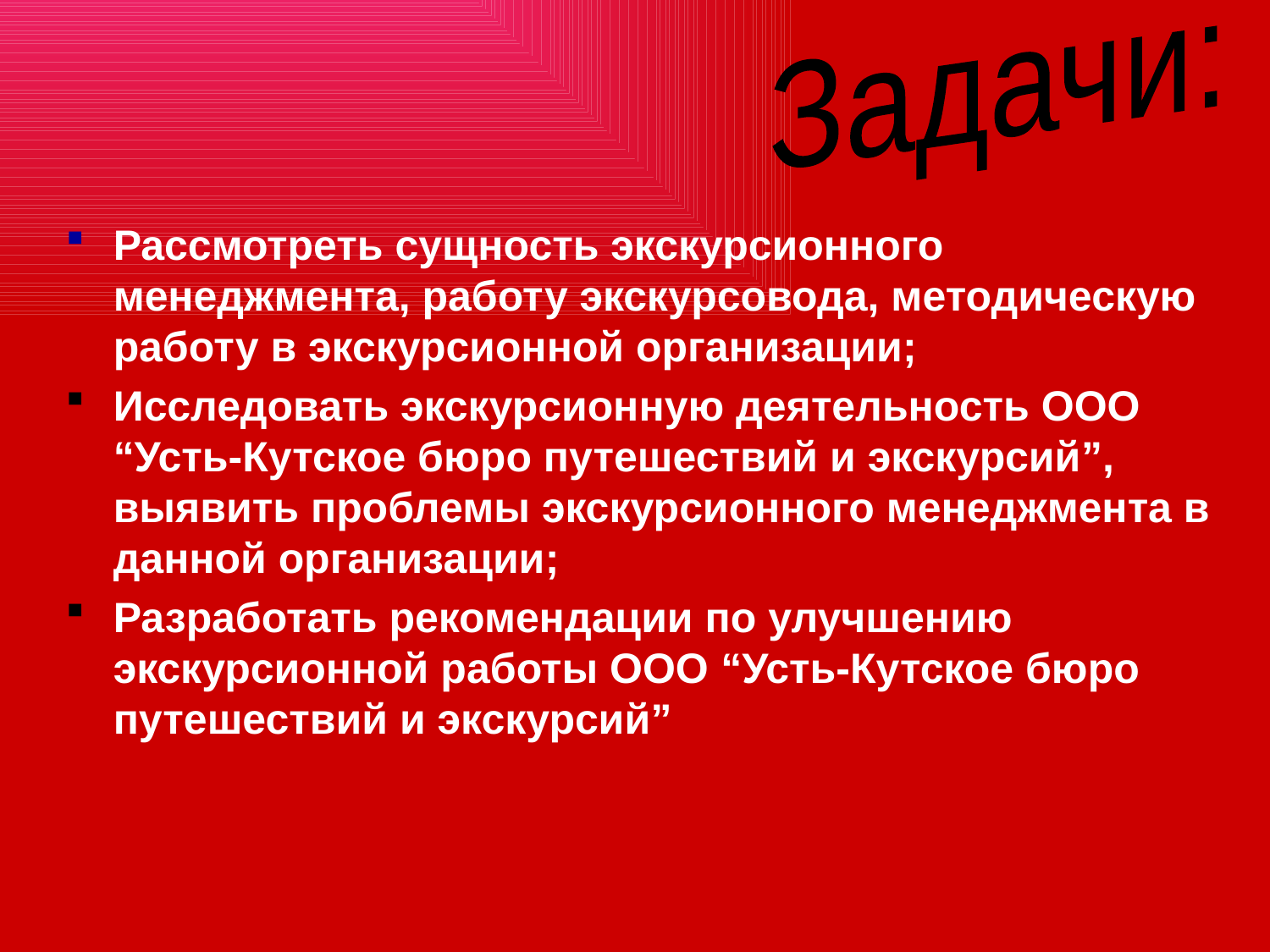

Задачи:
Рассмотреть сущность экскурсионного менеджмента, работу экскурсовода, методическую работу в экскурсионной организации;
Исследовать экскурсионную деятельность ООО “Усть-Кутское бюро путешествий и экскурсий”, выявить проблемы экскурсионного менеджмента в данной организации;
Разработать рекомендации по улучшению экскурсионной работы ООО “Усть-Кутское бюро путешествий и экскурсий”